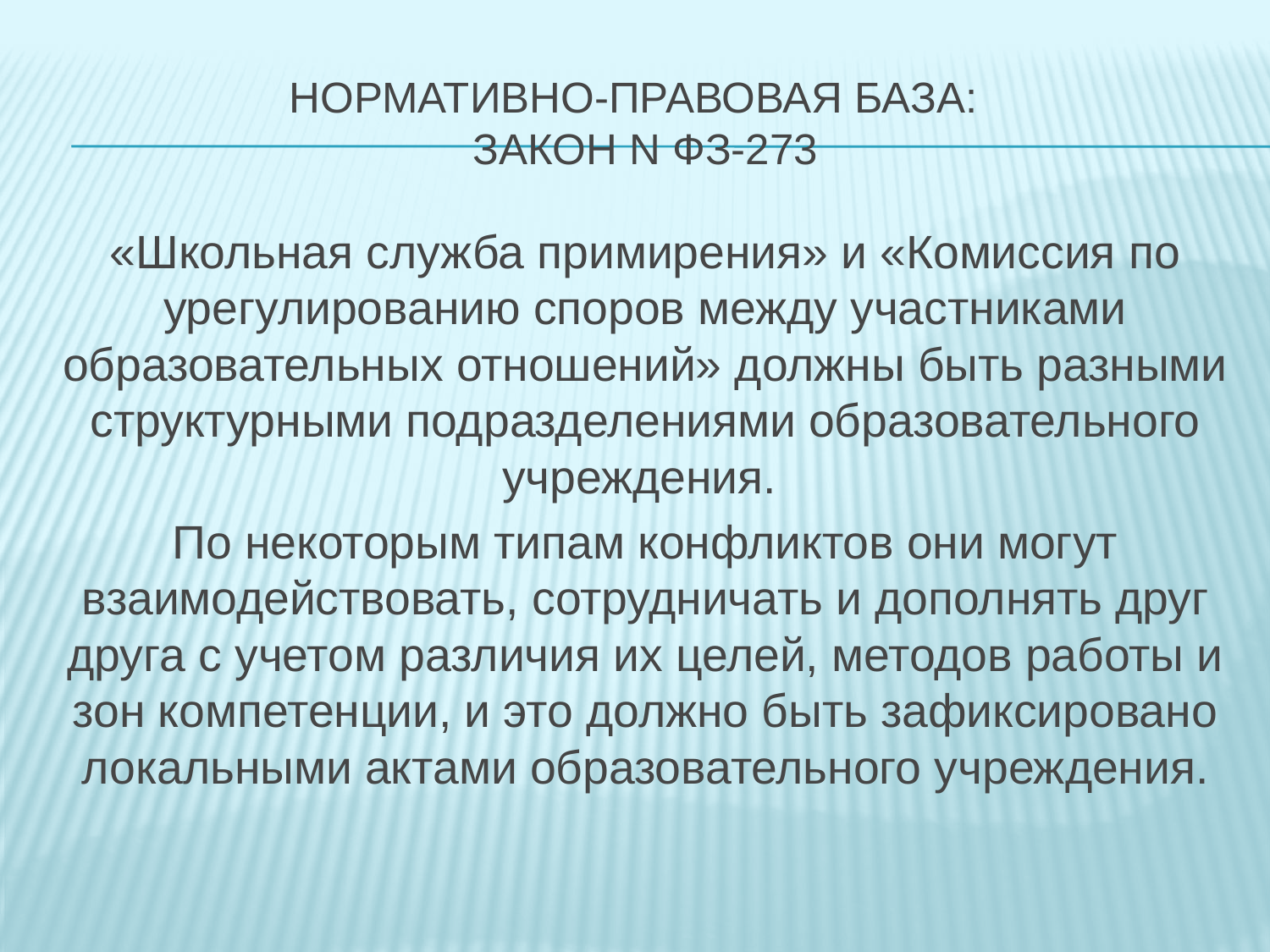

# Нормативно-правовая база: закон N ФЗ-273
«Школьная служба примирения» и «Комиссия по урегулированию споров между участниками образовательных отношений» должны быть разными структурными подразделениями образовательного учреждения.
По некоторым типам конфликтов они могут взаимодействовать, сотрудничать и дополнять друг друга с учетом различия их целей, методов работы и зон компетенции, и это должно быть зафиксировано локальными актами образовательного учреждения.